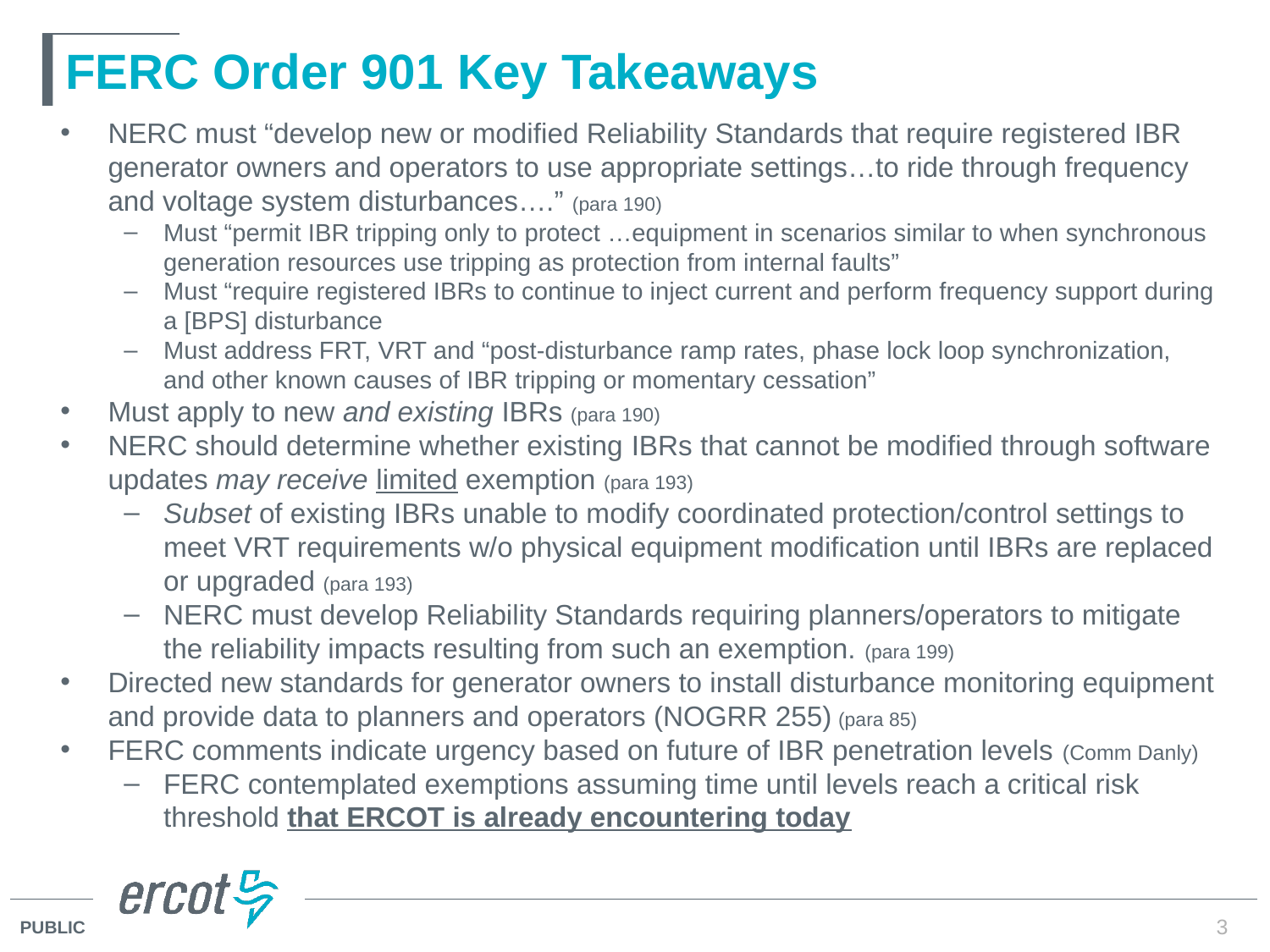

# FERC Order 901 Key Takeaways
NERC must “develop new or modified Reliability Standards that require registered IBR generator owners and operators to use appropriate settings…to ride through frequency and voltage system disturbances….” (para 190)
Must “permit IBR tripping only to protect …equipment in scenarios similar to when synchronous generation resources use tripping as protection from internal faults”
Must “require registered IBRs to continue to inject current and perform frequency support during a [BPS] disturbance
Must address FRT, VRT and “post-disturbance ramp rates, phase lock loop synchronization, and other known causes of IBR tripping or momentary cessation”
Must apply to new and existing IBRs (para 190)
NERC should determine whether existing IBRs that cannot be modified through software updates may receive limited exemption (para 193)
Subset of existing IBRs unable to modify coordinated protection/control settings to meet VRT requirements w/o physical equipment modification until IBRs are replaced or upgraded (para 193)
NERC must develop Reliability Standards requiring planners/operators to mitigate the reliability impacts resulting from such an exemption. (para 199)
Directed new standards for generator owners to install disturbance monitoring equipment and provide data to planners and operators (NOGRR 255) (para 85)
FERC comments indicate urgency based on future of IBR penetration levels (Comm Danly)
FERC contemplated exemptions assuming time until levels reach a critical risk threshold that ERCOT is already encountering today

3